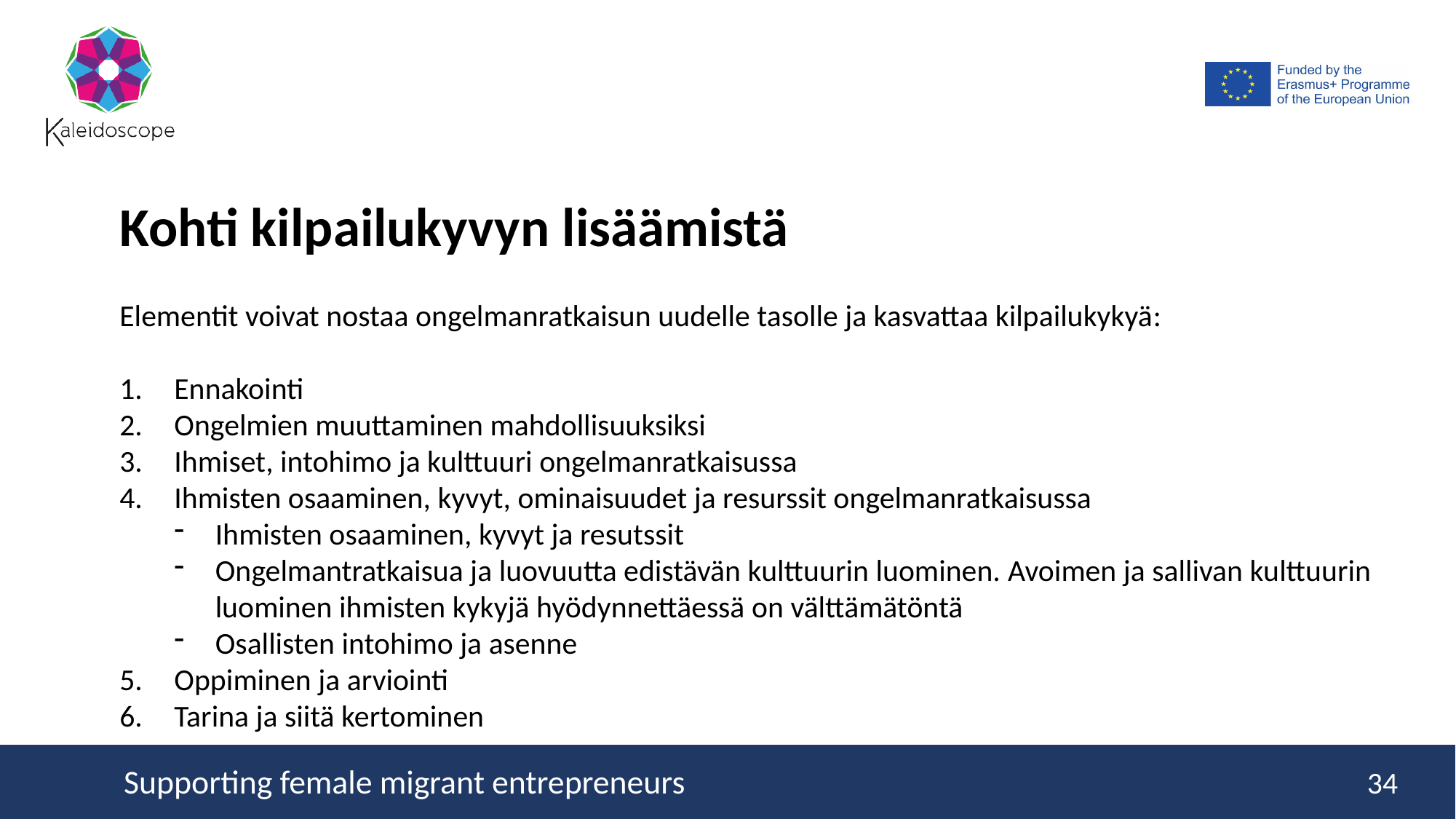

Kohti kilpailukyvyn lisäämistä
Elementit voivat nostaa ongelmanratkaisun uudelle tasolle ja kasvattaa kilpailukykyä:

Ennakointi
Ongelmien muuttaminen mahdollisuuksiksi
Ihmiset, intohimo ja kulttuuri ongelmanratkaisussa
Ihmisten osaaminen, kyvyt, ominaisuudet ja resurssit ongelmanratkaisussa
Ihmisten osaaminen, kyvyt ja resutssit
Ongelmantratkaisua ja luovuutta edistävän kulttuurin luominen. Avoimen ja sallivan kulttuurin luominen ihmisten kykyjä hyödynnettäessä on välttämätöntä
Osallisten intohimo ja asenne
Oppiminen ja arviointi
Tarina ja siitä kertominen

34